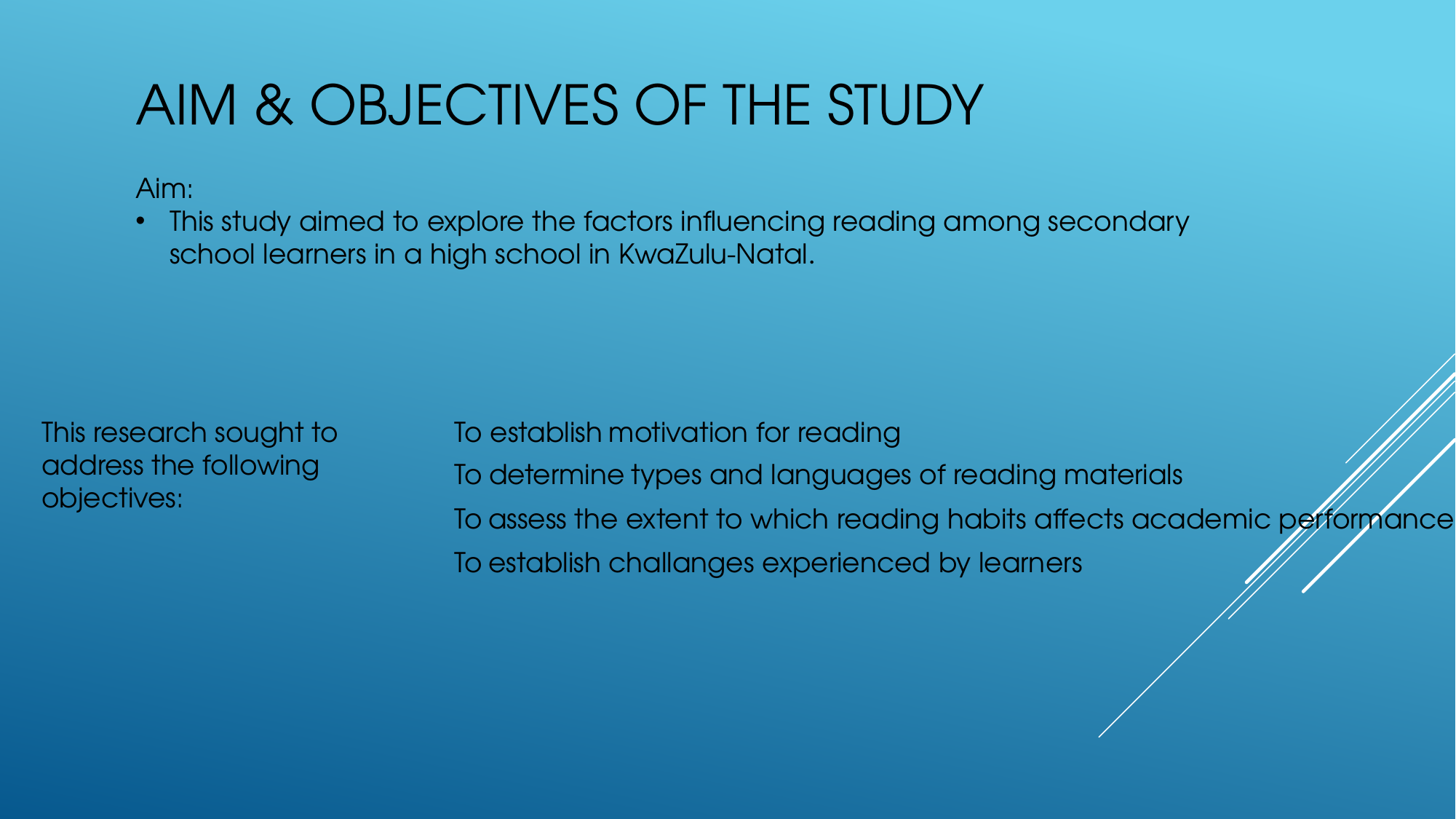

# Aim & Objectives of the Study
Aim:
This study aimed to explore the factors influencing reading among secondary school learners in a high school in KwaZulu-Natal.
This research sought to address the following objectives:
To establish motivation for reading
To determine types and languages of reading materials
To assess the extent to which reading habits affects academic performance
To establish challanges experienced by learners